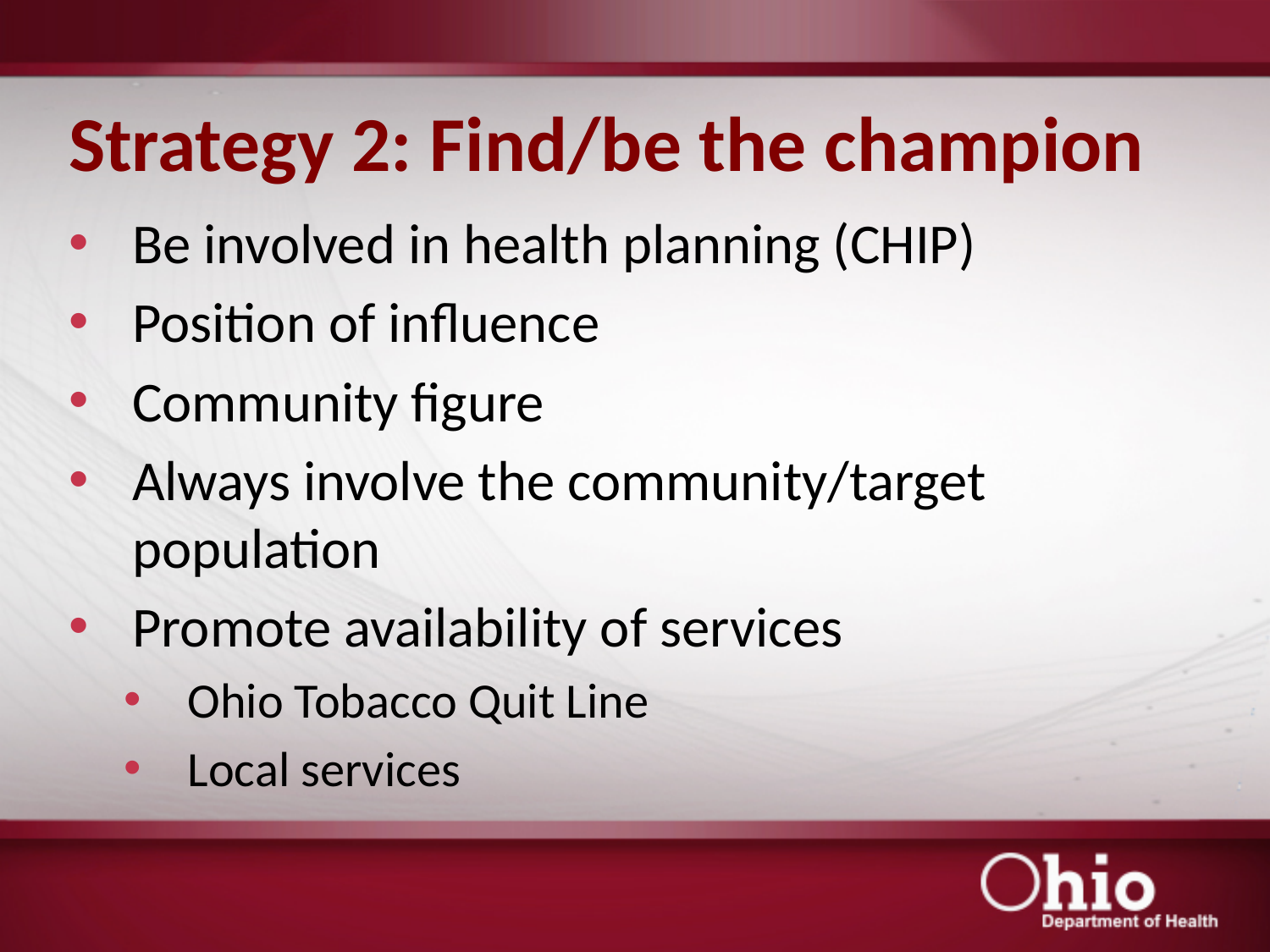

# Strategy 2: Find/be the champion
Be involved in health planning (CHIP)
Position of influence
Community figure
Always involve the community/target population
Promote availability of services
Ohio Tobacco Quit Line
Local services